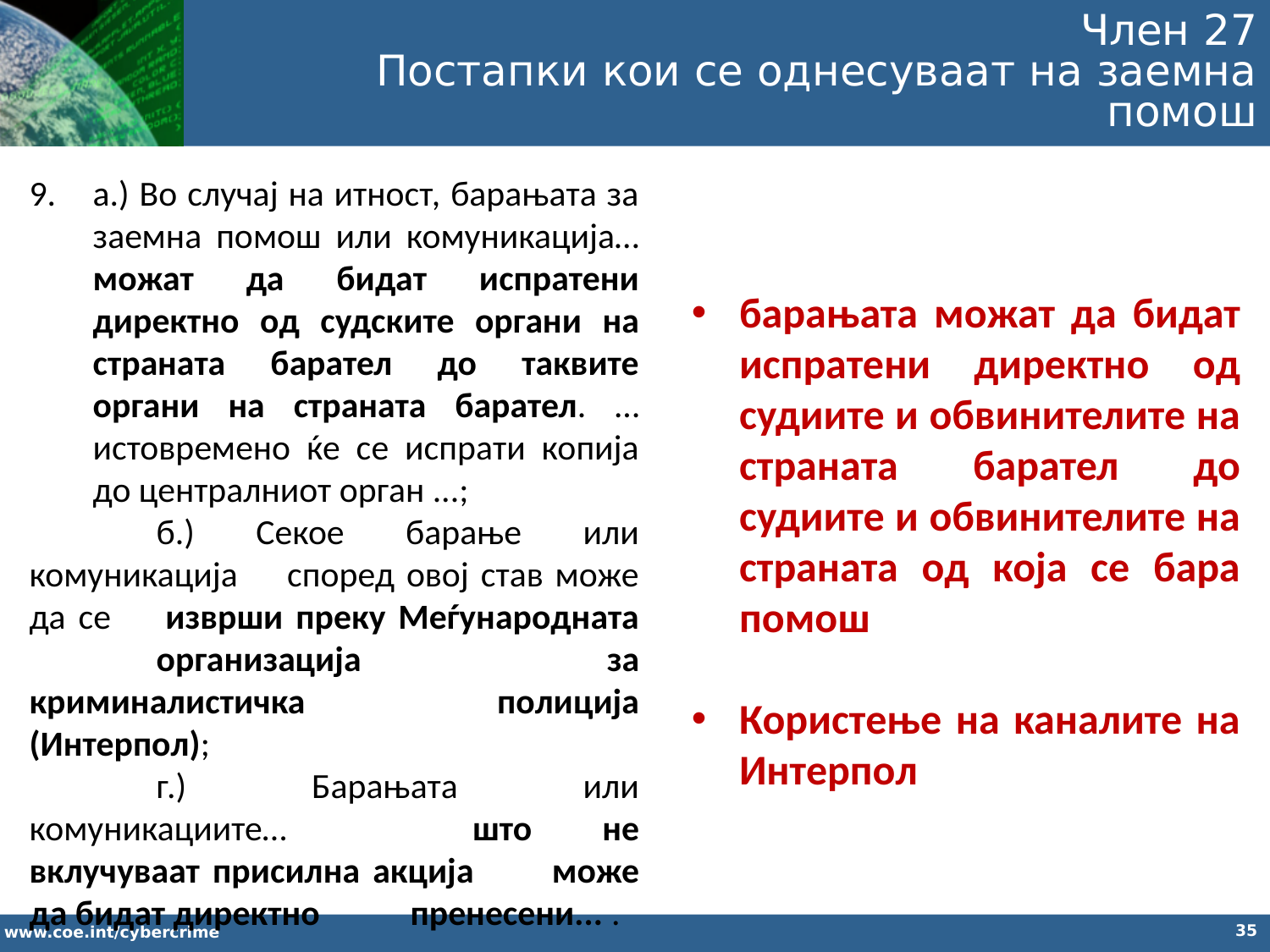

Член 27
Постапки кои се однесуваат на заемна помош
а.) Во случај на итност, барањата за заемна помош или комуникација… можат да бидат испратени директно од судските органи на страната барател до таквите органи на страната барател. … истовремено ќе се испрати копија до централниот орган ...;
	б.) Секое барање или комуникација 	според овој став може да се 	изврши преку Меѓународната 	организација за криминалистичка 	полиција (Интерпол);
	г.) Барањата или комуникациите… 	што не вклучуваат присилна акција 	може да бидат директно 	пренесени... .
барањата можат да бидат испратени директно од судиите и обвинителите на страната барател до судиите и обвинителите на страната од која се бара помош

Користење на каналите на Интерпол
35